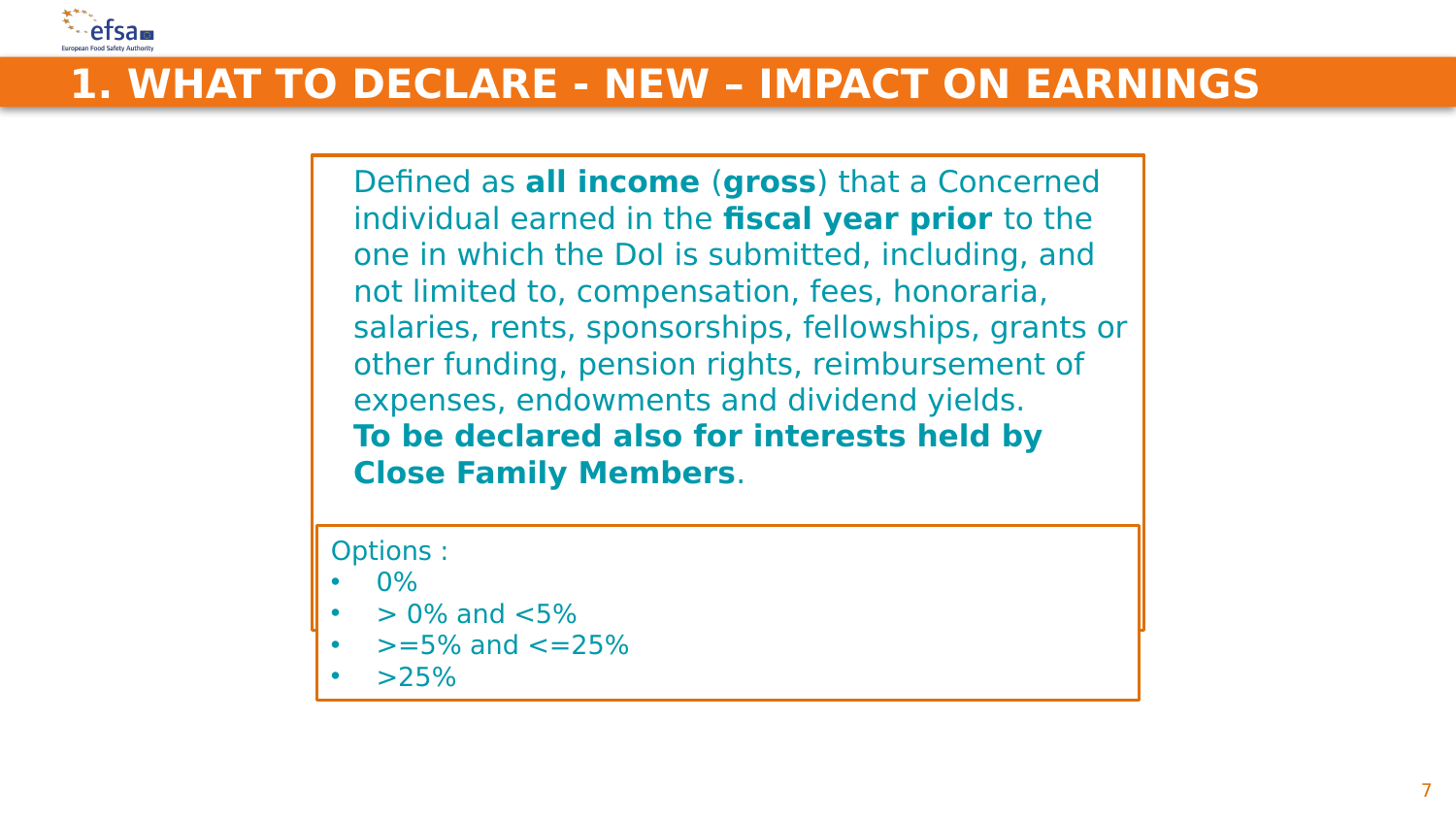

# 1. WHAT TO DECLARE - NEW – IMPACT ON EARNINGS
Defined as all income (gross) that a Concerned individual earned in the fiscal year prior to the one in which the DoI is submitted, including, and not limited to, compensation, fees, honoraria, salaries, rents, sponsorships, fellowships, grants or other funding, pension rights, reimbursement of expenses, endowments and dividend yields.
To be declared also for interests held by Close Family Members.
Options :
0%
> 0% and <5%
>=5% and <=25%
>25%